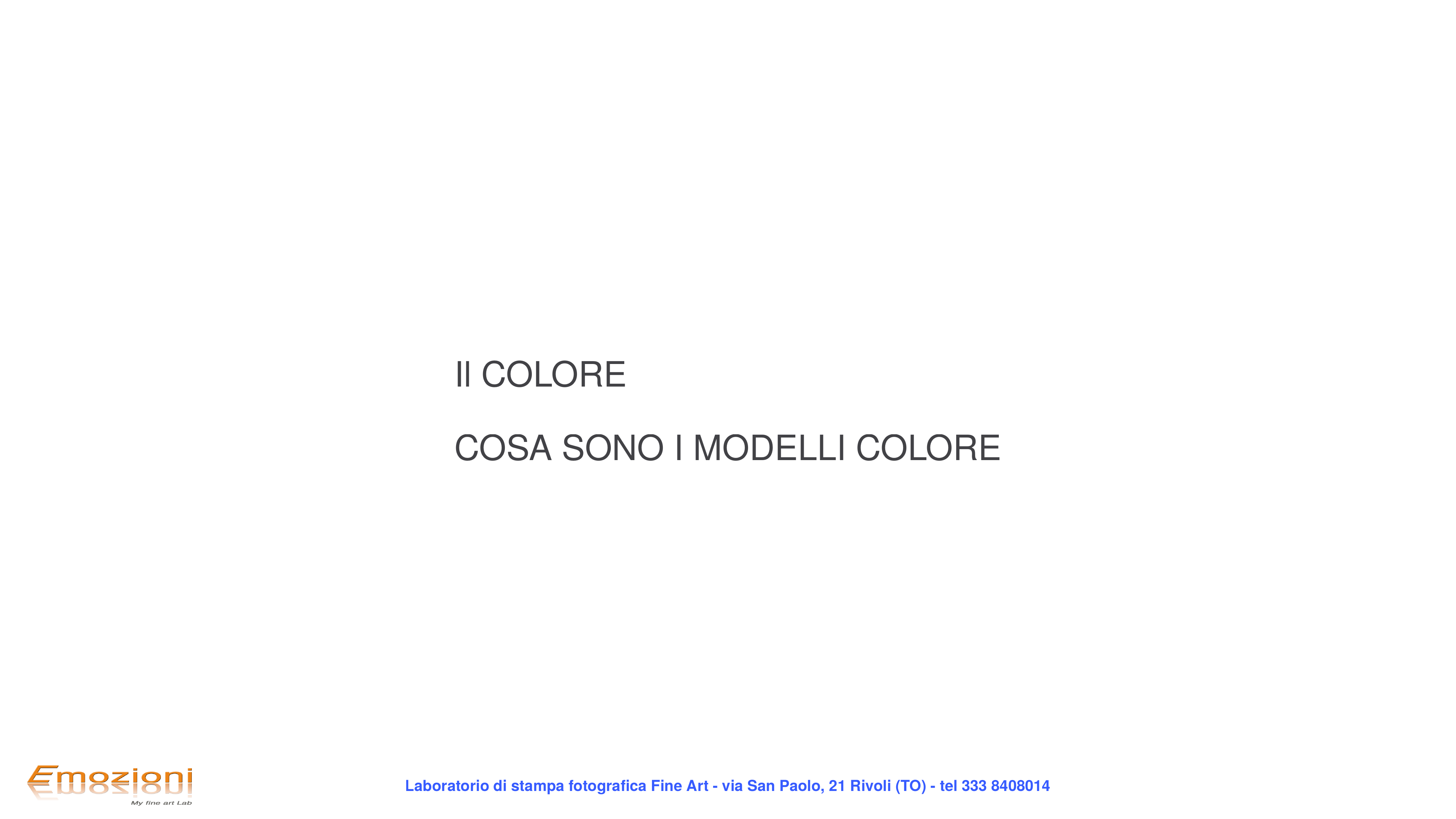

Il COLORE
COSA SONO I MODELLI COLORE